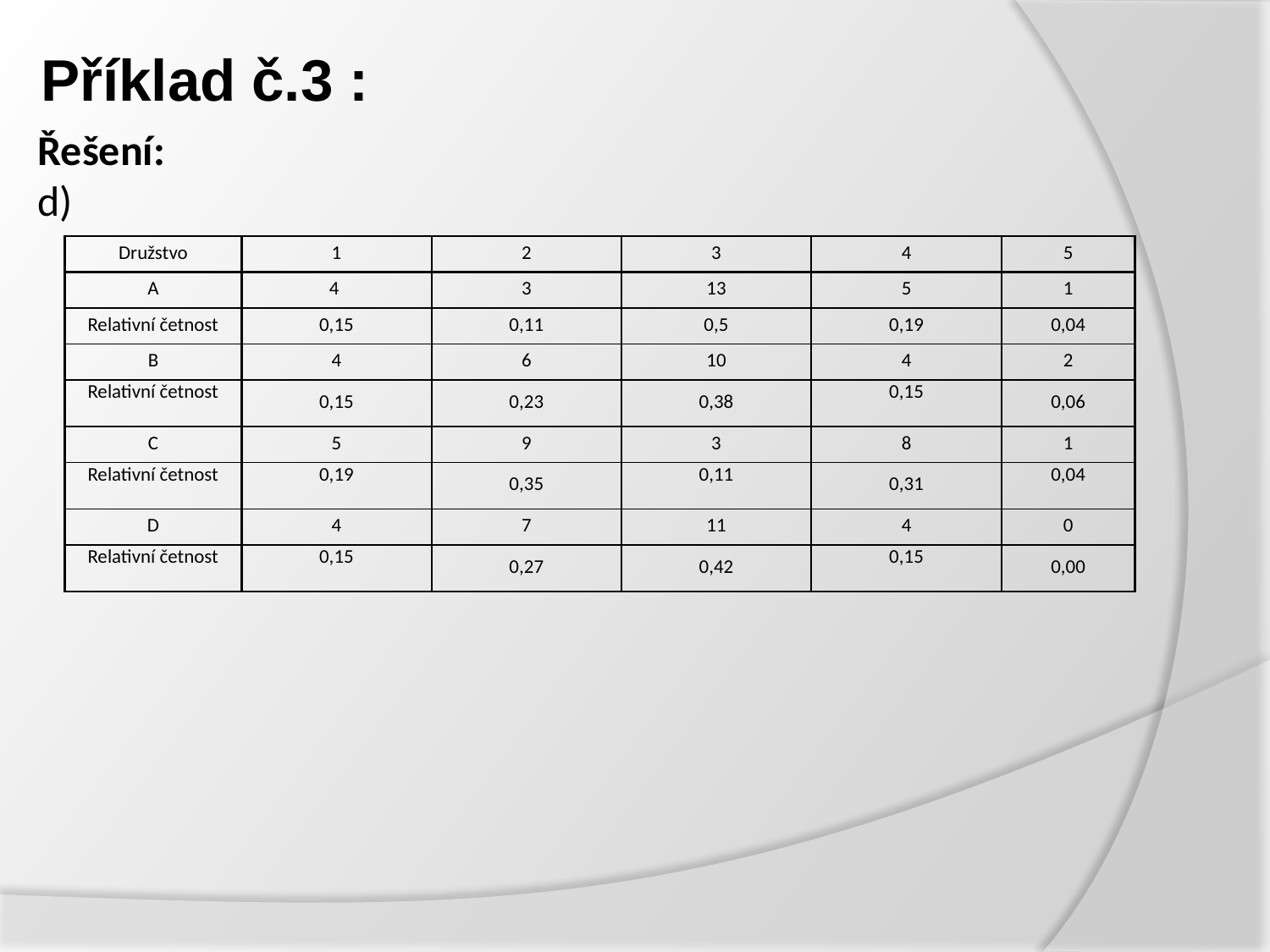

# Příklad č.3 :
Řešení:
d)
| Družstvo | 1 | 2 | 3 | 4 | 5 |
| --- | --- | --- | --- | --- | --- |
| A | 4 | 3 | 13 | 5 | 1 |
| Relativní četnost | 0,15 | 0,11 | 0,5 | 0,19 | 0,04 |
| B | 4 | 6 | 10 | 4 | 2 |
| Relativní četnost | 0,15 | 0,23 | 0,38 | 0,15 | 0,06 |
| C | 5 | 9 | 3 | 8 | 1 |
| Relativní četnost | 0,19 | 0,35 | 0,11 | 0,31 | 0,04 |
| D | 4 | 7 | 11 | 4 | 0 |
| Relativní četnost | 0,15 | 0,27 | 0,42 | 0,15 | 0,00 |